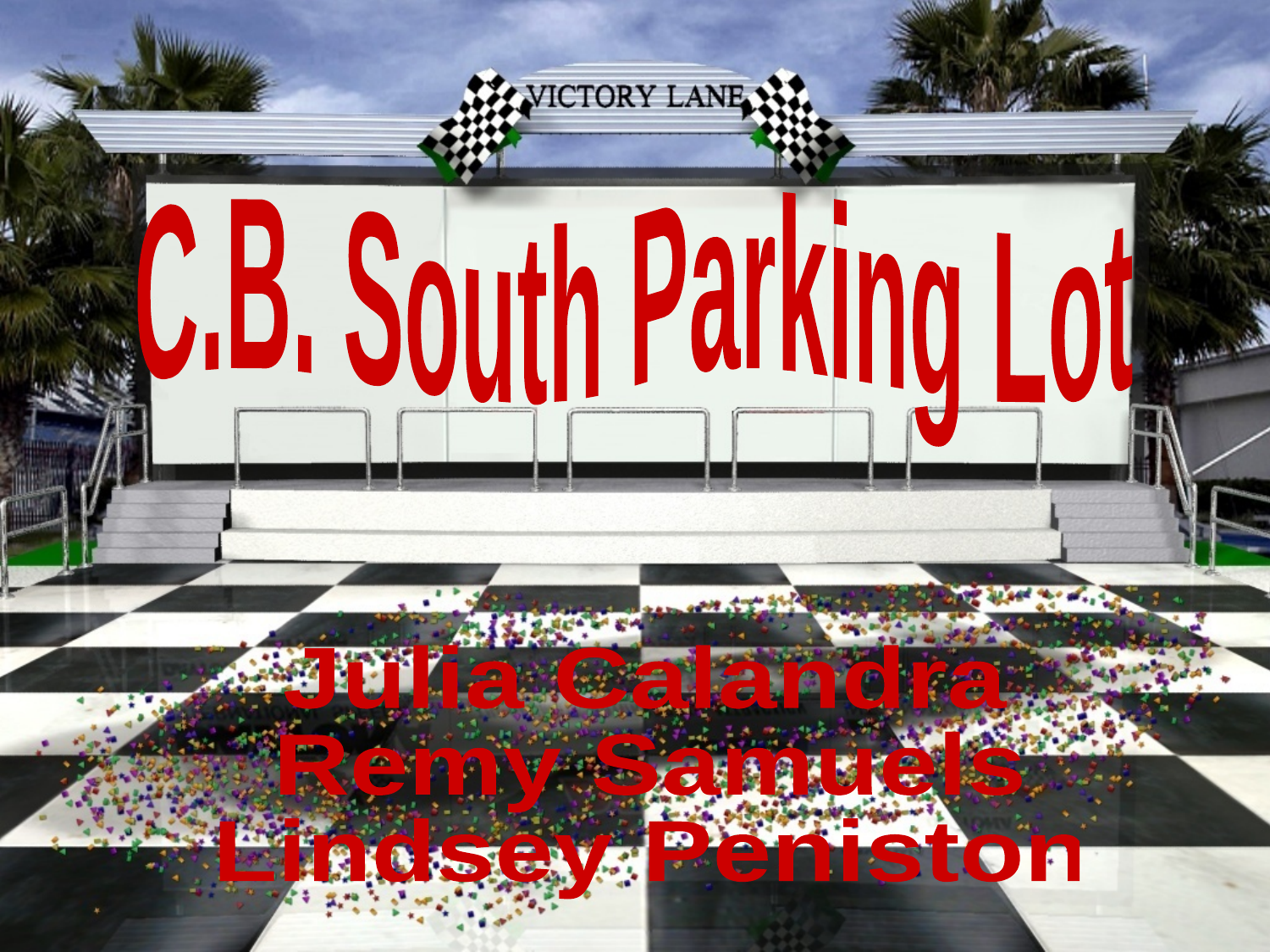

C.B. South Parking Lot
Julia Calandra
Remy Samuels
Lindsey Peniston